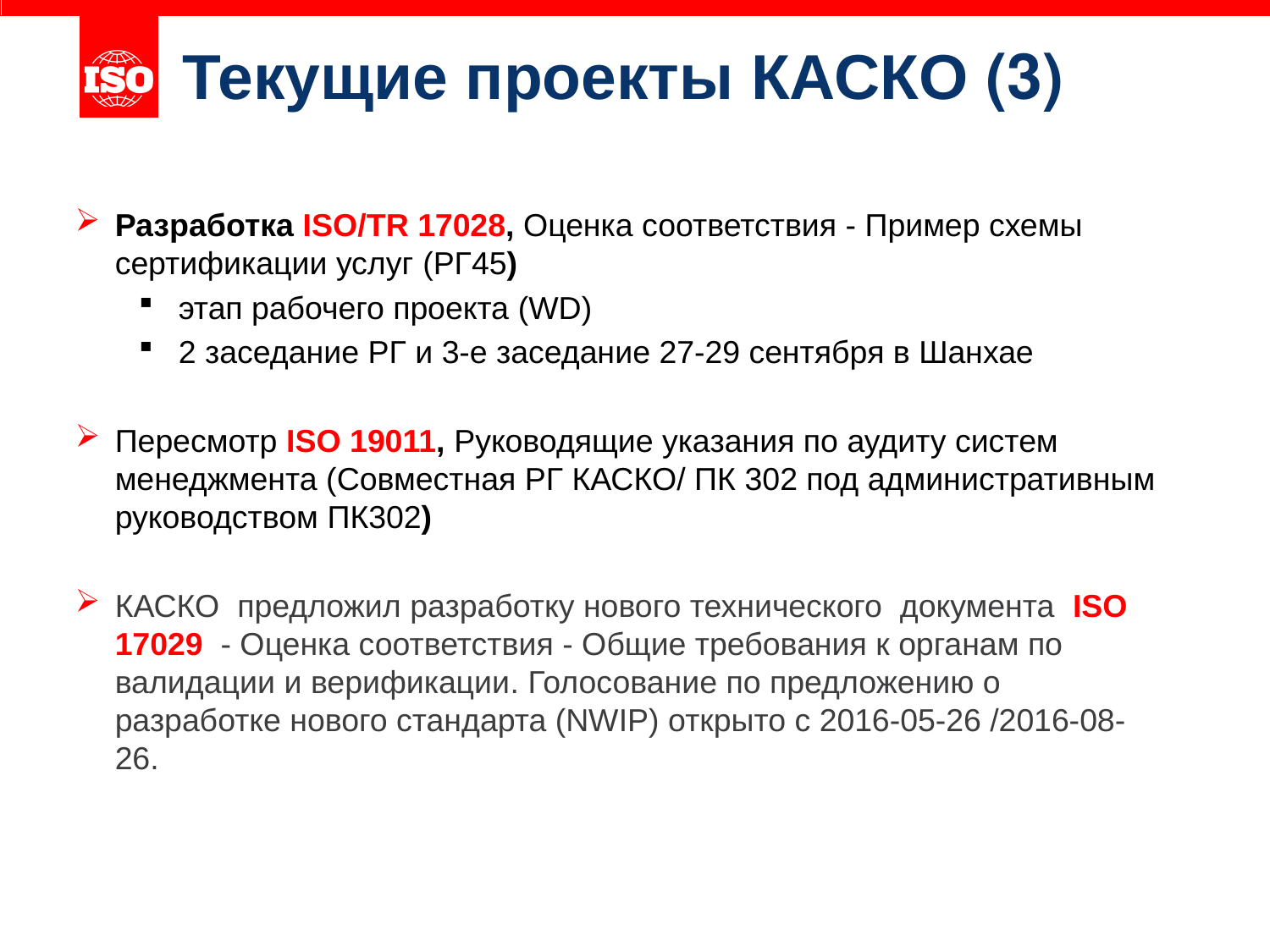

# Текущие проекты КАСКО (3)
Разработка ISO/TR 17028, Оценка соответствия - Пример схемы сертификации услуг (РГ45)
этап рабочего проекта (WD)
2 заседание РГ и 3-е заседание 27-29 сентября в Шанхае

Пересмотр ISO 19011, Руководящие указания по аудиту систем менеджмента (Совместная РГ КАСКО/ ПК 302 под административным руководством ПК302)

КАСКО  предложил разработку нового технического  документа  ISO 17029  - Оценка соответствия - Общие требования к органам по валидации и верификации. Голосование по предложению о разработке нового стандарта (NWIP) открыто с 2016-05-26 /2016-08-26.